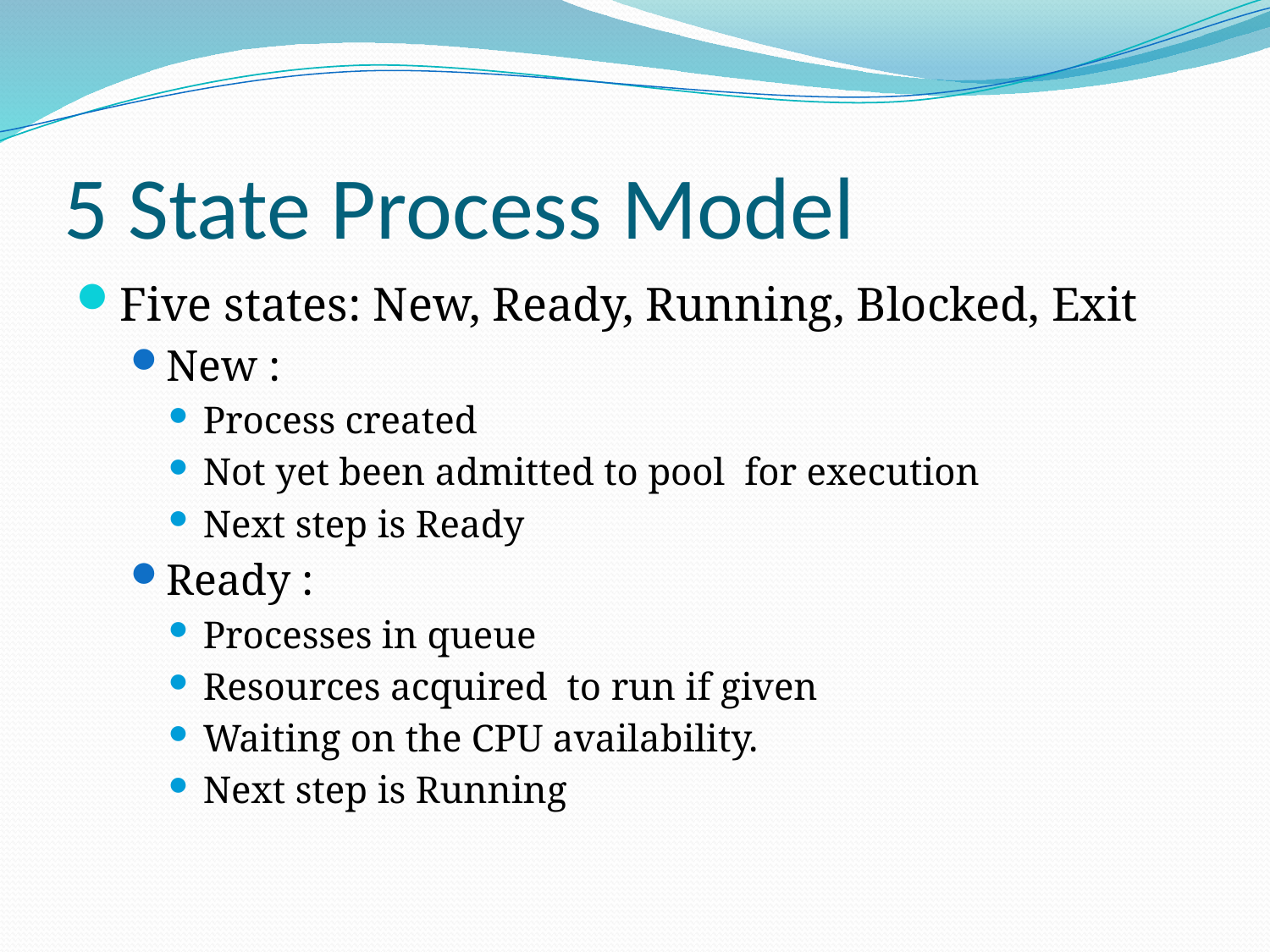

# 5 State Process Model
Five states: New, Ready, Running, Blocked, Exit
New :
Process created
Not yet been admitted to pool  for execution
Next step is Ready
Ready :
Processes in queue
Resources acquired  to run if given
Waiting on the CPU availability.
Next step is Running